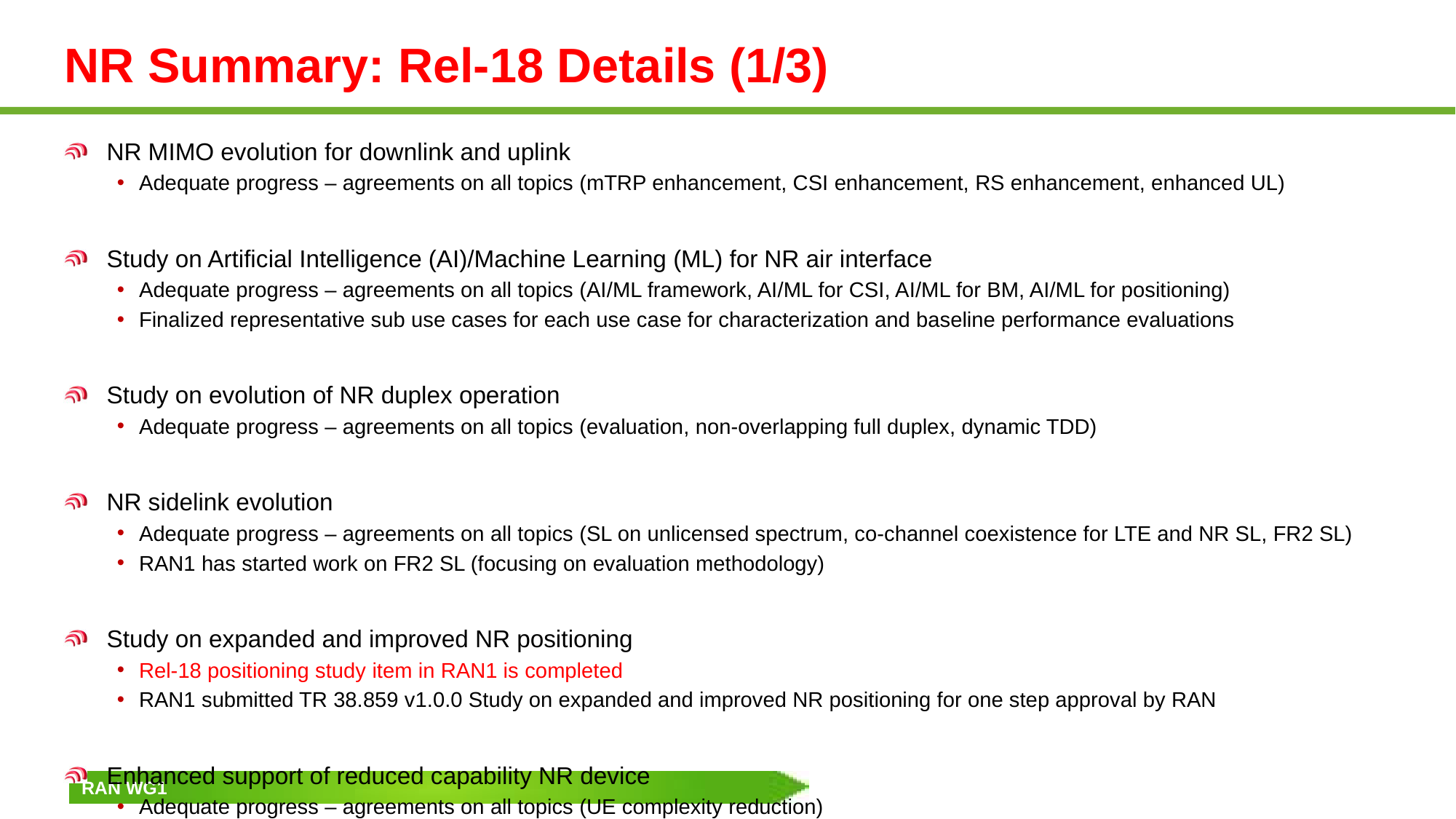

# NR Summary: Rel-18 Details (1/3)
NR MIMO evolution for downlink and uplink
Adequate progress – agreements on all topics (mTRP enhancement, CSI enhancement, RS enhancement, enhanced UL)

Study on Artificial Intelligence (AI)/Machine Learning (ML) for NR air interface
Adequate progress – agreements on all topics (AI/ML framework, AI/ML for CSI, AI/ML for BM, AI/ML for positioning)
Finalized representative sub use cases for each use case for characterization and baseline performance evaluations

Study on evolution of NR duplex operation
Adequate progress – agreements on all topics (evaluation, non-overlapping full duplex, dynamic TDD)

NR sidelink evolution
Adequate progress – agreements on all topics (SL on unlicensed spectrum, co-channel coexistence for LTE and NR SL, FR2 SL)
RAN1 has started work on FR2 SL (focusing on evaluation methodology)

Study on expanded and improved NR positioning
Rel-18 positioning study item in RAN1 is completed
RAN1 submitted TR 38.859 v1.0.0 Study on expanded and improved NR positioning for one step approval by RAN

Enhanced support of reduced capability NR device
Adequate progress – agreements on all topics (UE complexity reduction)